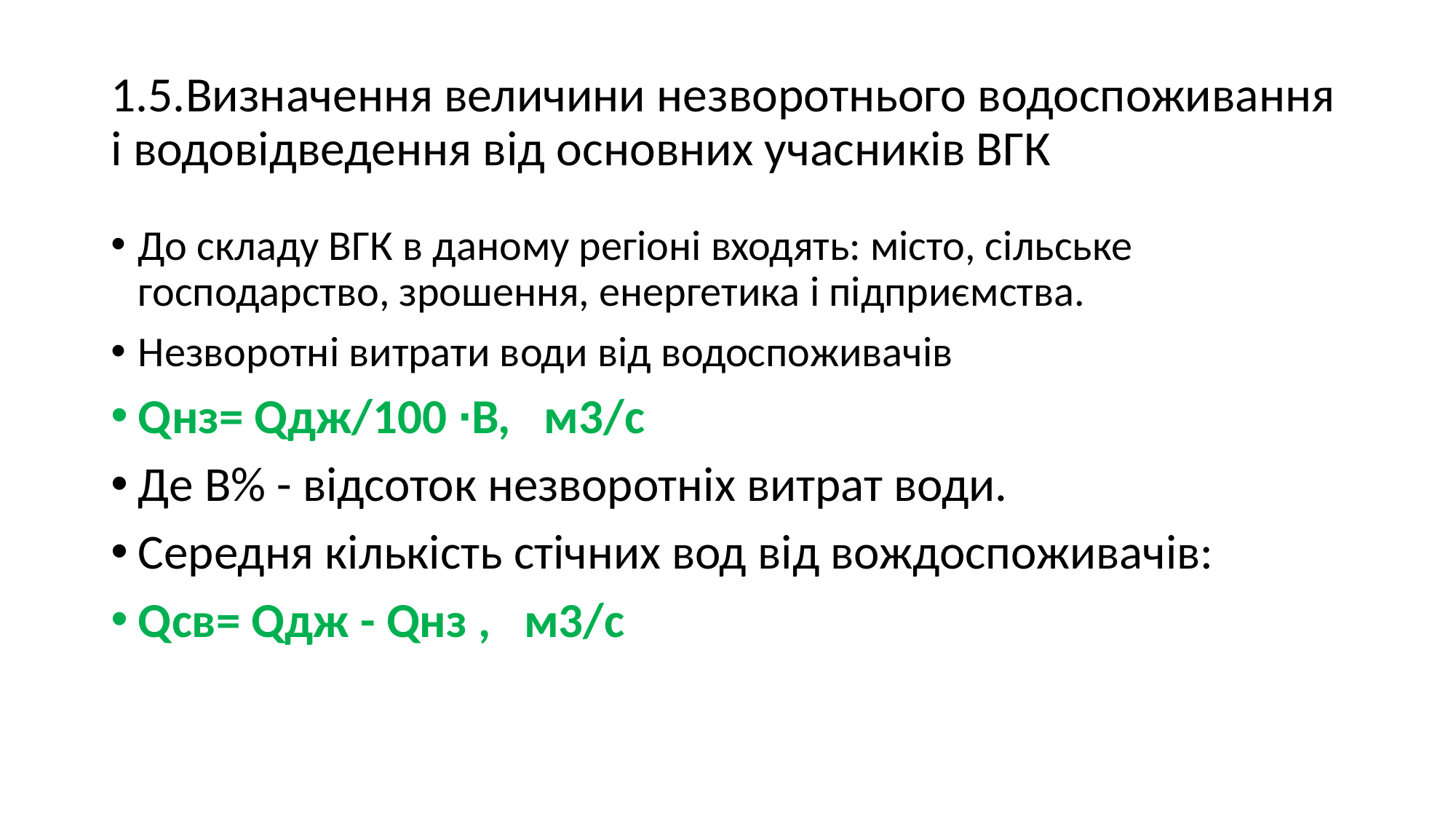

# 1.5.Визначення величини незворотнього водоспоживання і водовідведення від основних учасників ВГК
До складу ВГК в даному регіоні входять: місто, сільське господарство, зрошення, енергетика і підприємства.
Незворотні витрати води від водоспоживачів
Qнз= Qдж/100 ∙B,   м3/с
Де В% - відсоток незворотніх витрат води.
Середня кількість стічних вод від вождоспоживачів:
Qсв= Qдж - Qнз ,   м3/с